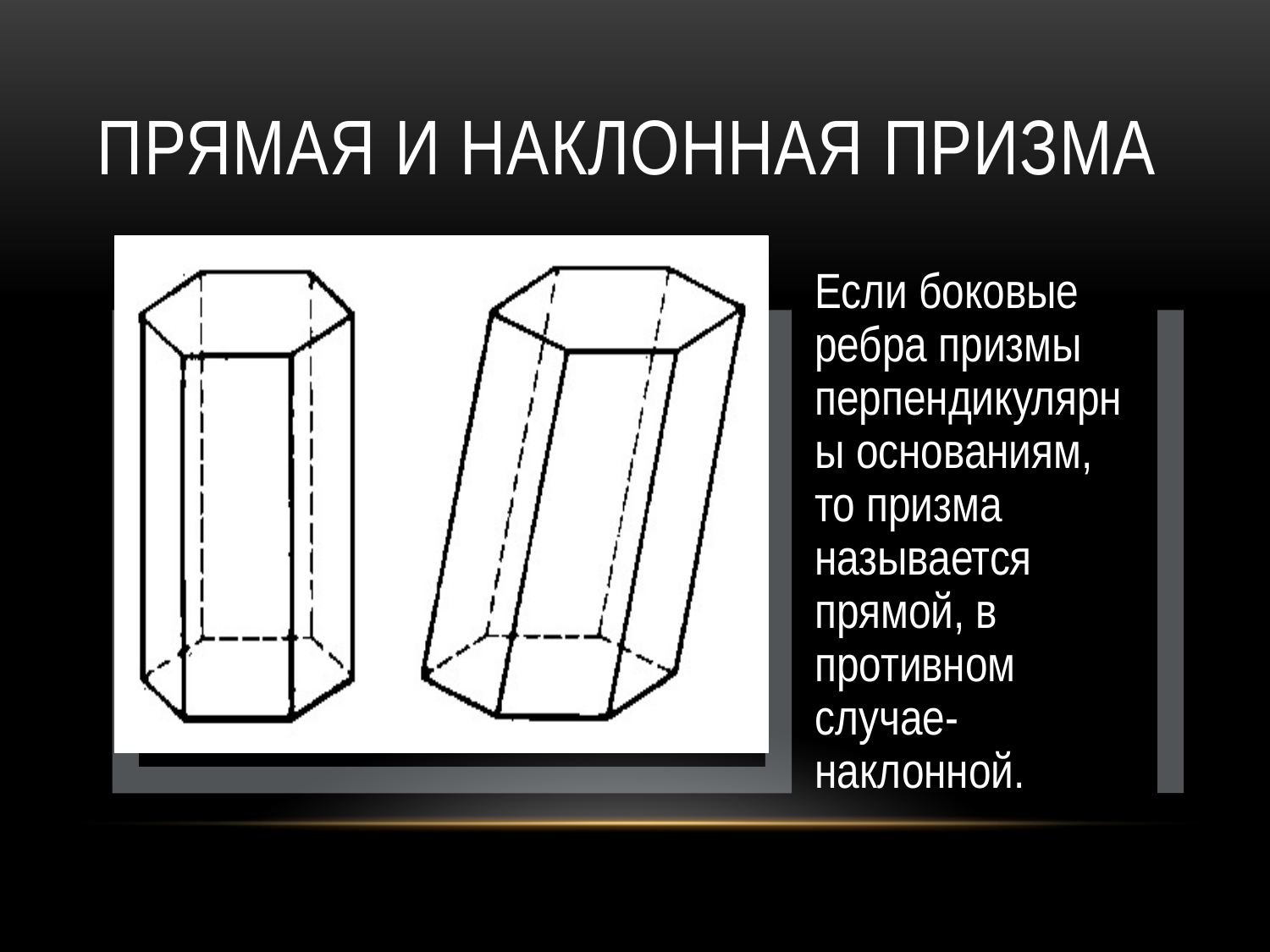

# Прямая и наклонная призма

Если боковые ребра призмы перпендикулярны основаниям, то призма называется прямой, в противном случае- наклонной.